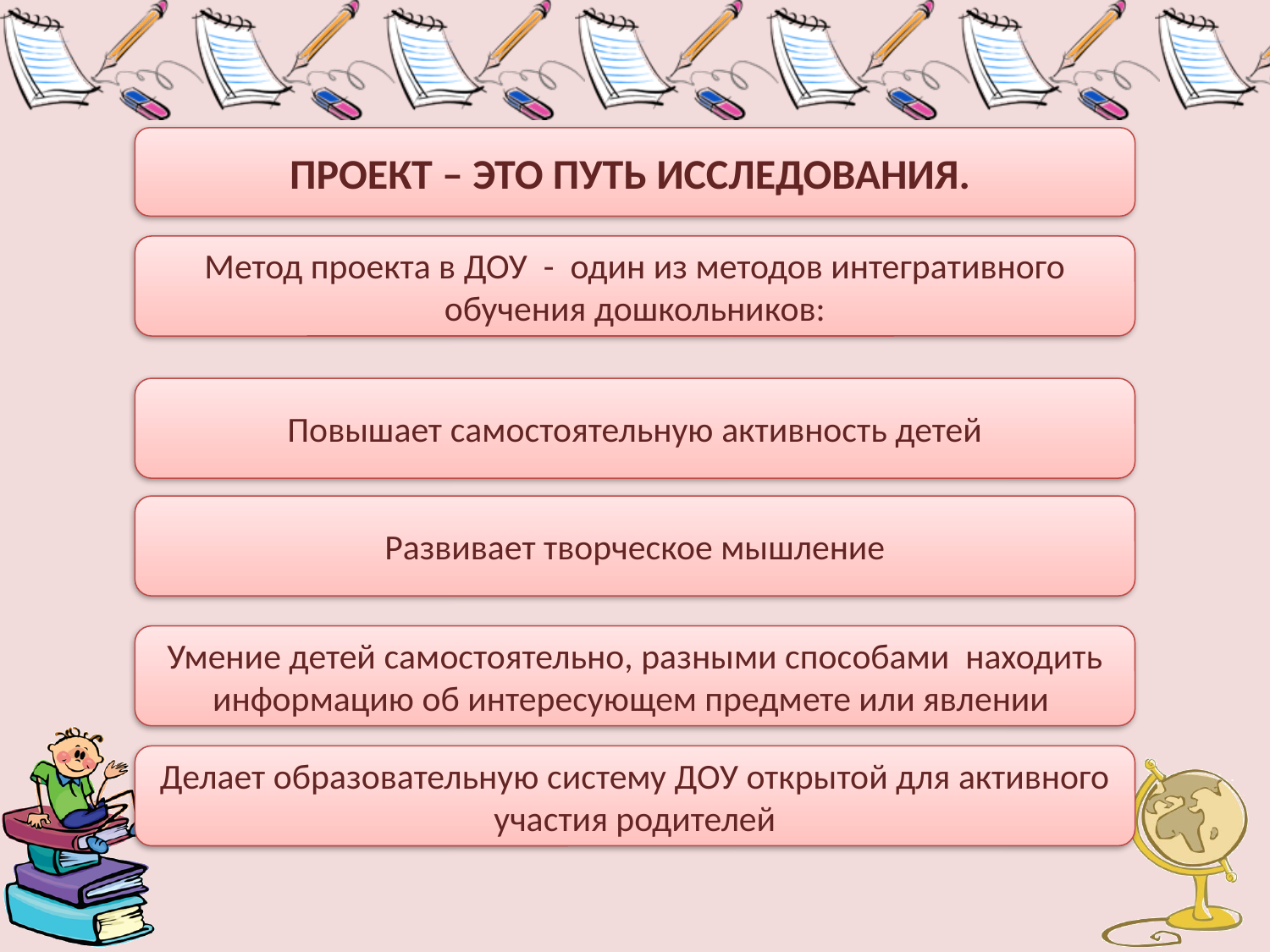

ПРОЕКТ – ЭТО ПУТЬ ИССЛЕДОВАНИЯ.
Метод проекта в ДОУ  -  один из методов интегративного обучения дошкольников:
Повышает самостоятельную активность детей
Развивает творческое мышление
Умение детей самостоятельно, разными способами  находить информацию об интересующем предмете или явлении

Делает образовательную систему ДОУ открытой для активного участия родителей